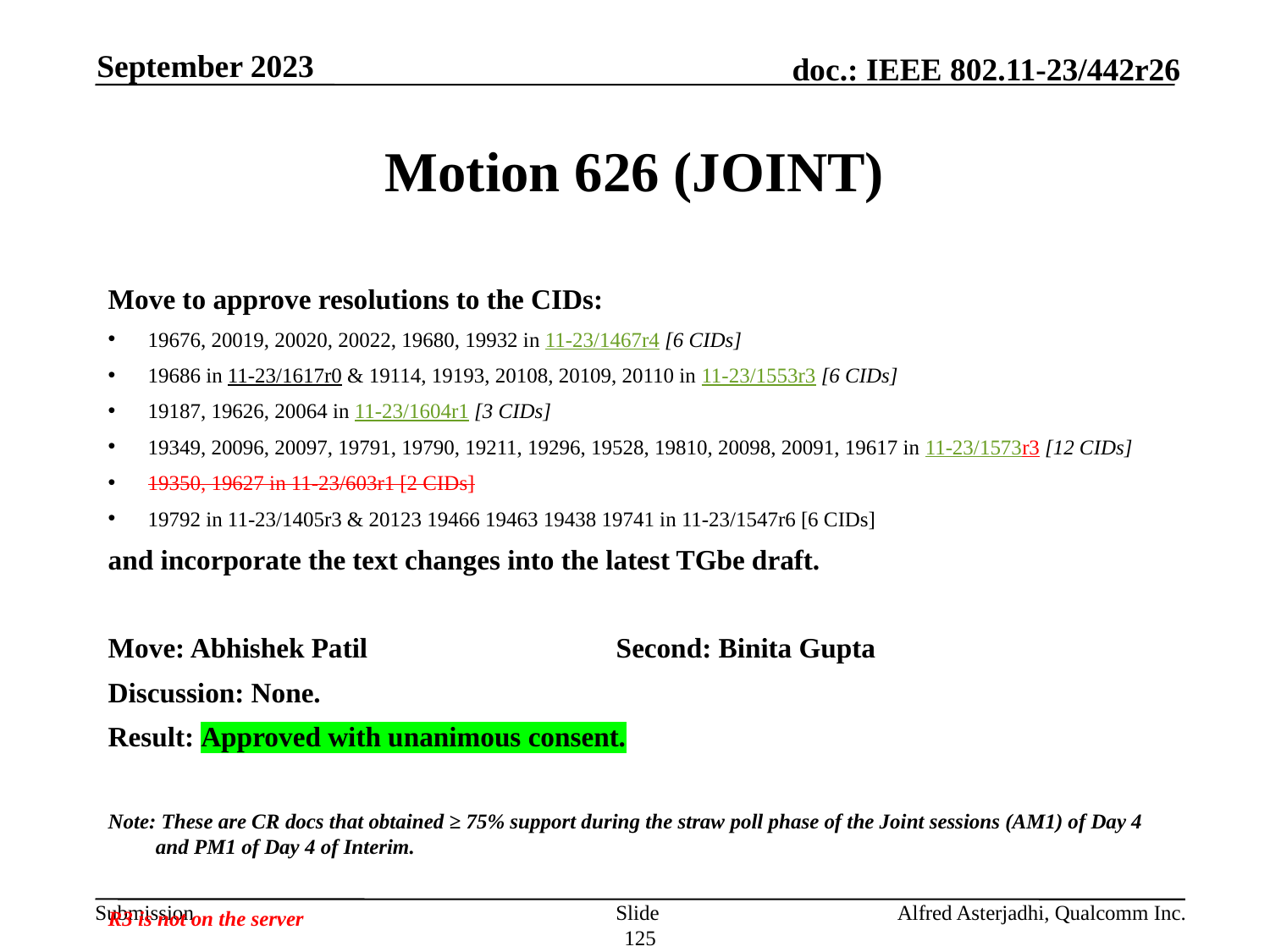

September 2023
# Motion 626 (JOINT)
Move to approve resolutions to the CIDs:
19676, 20019, 20020, 20022, 19680, 19932 in 11-23/1467r4 [6 CIDs]
19686 in 11-23/1617r0 & 19114, 19193, 20108, 20109, 20110 in 11-23/1553r3 [6 CIDs]
19187, 19626, 20064 in 11-23/1604r1 [3 CIDs]
19349, 20096, 20097, 19791, 19790, 19211, 19296, 19528, 19810, 20098, 20091, 19617 in 11-23/1573r3 [12 CIDs]
19350, 19627 in 11-23/603r1 [2 CIDs]
19792 in 11-23/1405r3 & 20123 19466 19463 19438 19741 in 11-23/1547r6 [6 CIDs]
and incorporate the text changes into the latest TGbe draft.

Move: Abhishek Patil		Second: Binita Gupta
Discussion: None.
Result: Approved with unanimous consent.

Note: These are CR docs that obtained ≥ 75% support during the straw poll phase of the Joint sessions (AM1) of Day 4 and PM1 of Day 4 of Interim.

R3 is not on the server
Slide 125
Alfred Asterjadhi, Qualcomm Inc.